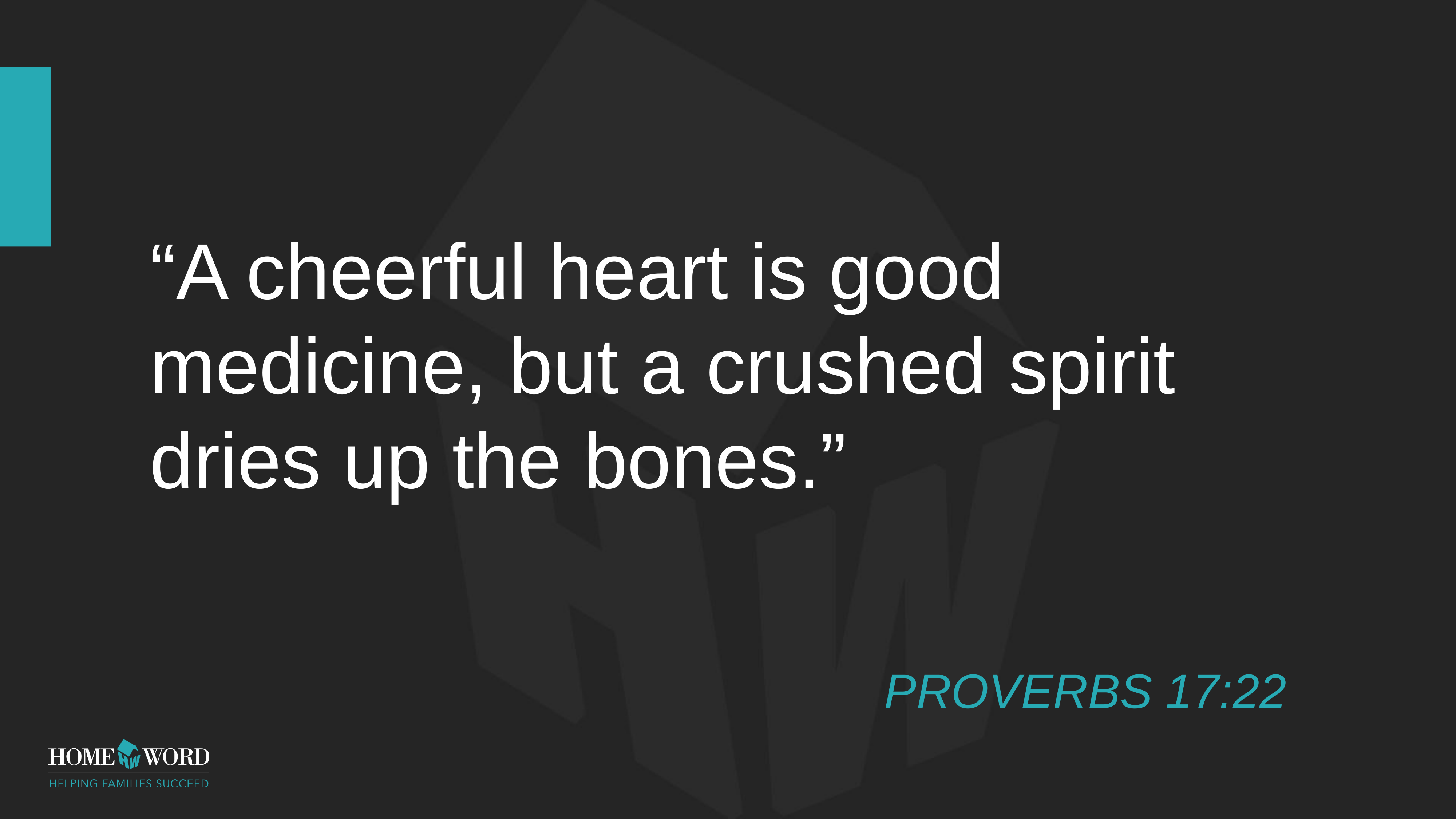

# “A cheerful heart is good medicine, but a crushed spirit dries up the bones.”
PROVERBS 17:22